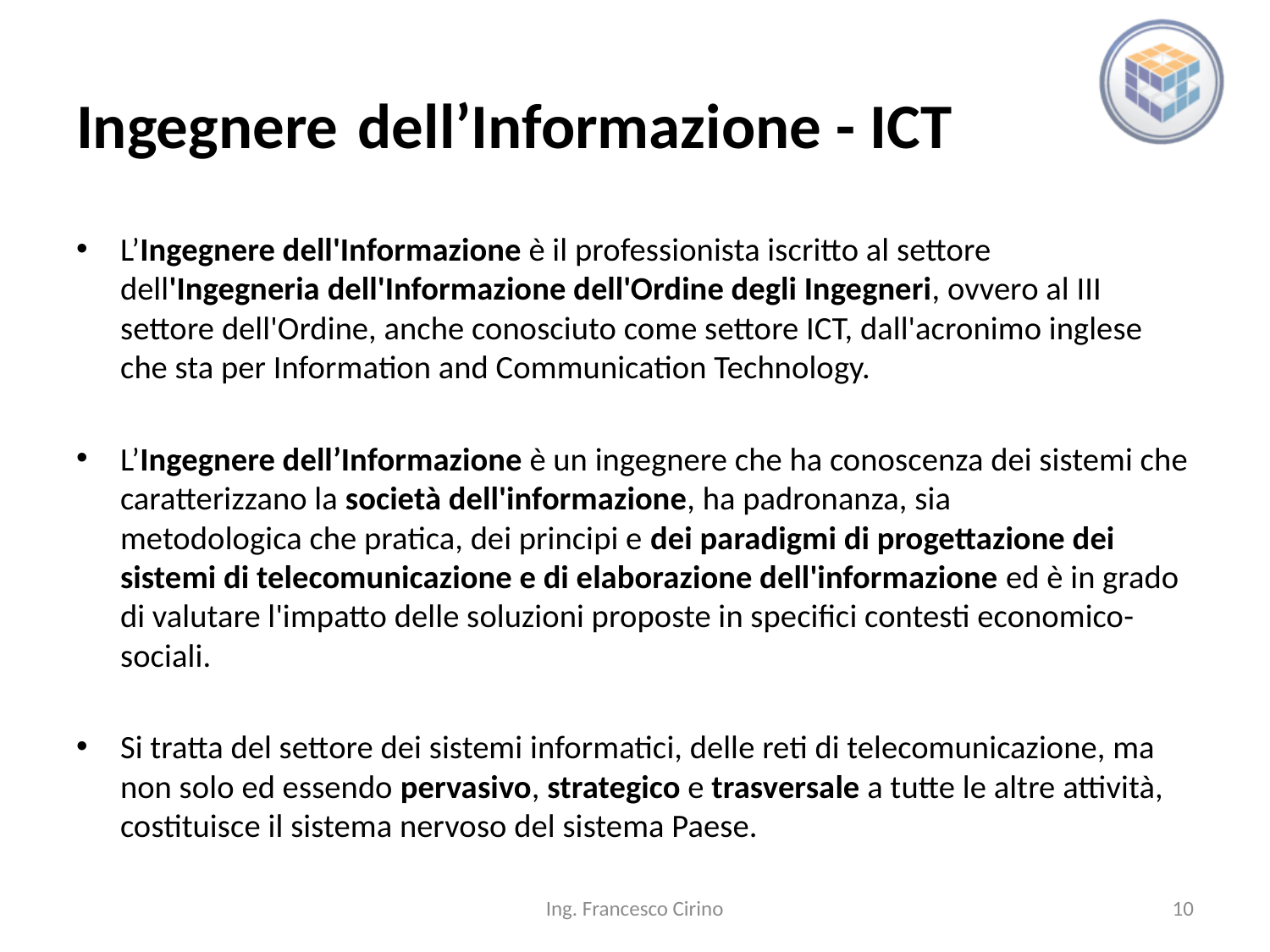

# Ingegnere dell’Informazione - ICT
L’Ingegnere dell'Informazione è il professionista iscritto al settore dell'Ingegneria dell'Informazione dell'Ordine degli Ingegneri, ovvero al III settore dell'Ordine, anche conosciuto come settore ICT, dall'acronimo inglese che sta per Information and Communication Technology.

L’Ingegnere dell’Informazione è un ingegnere che ha conoscenza dei sistemi che caratterizzano la società dell'informazione, ha padronanza, sia                           metodologica che pratica, dei principi e dei paradigmi di progettazione dei sistemi di telecomunicazione e di elaborazione dell'informazione ed è in grado di valutare l'impatto delle soluzioni proposte in specifici contesti economico-sociali.

Si tratta del settore dei sistemi informatici, delle reti di telecomunicazione, ma non solo ed essendo pervasivo, strategico e trasversale a tutte le altre attività, costituisce il sistema nervoso del sistema Paese.

Ing. Francesco Cirino
10